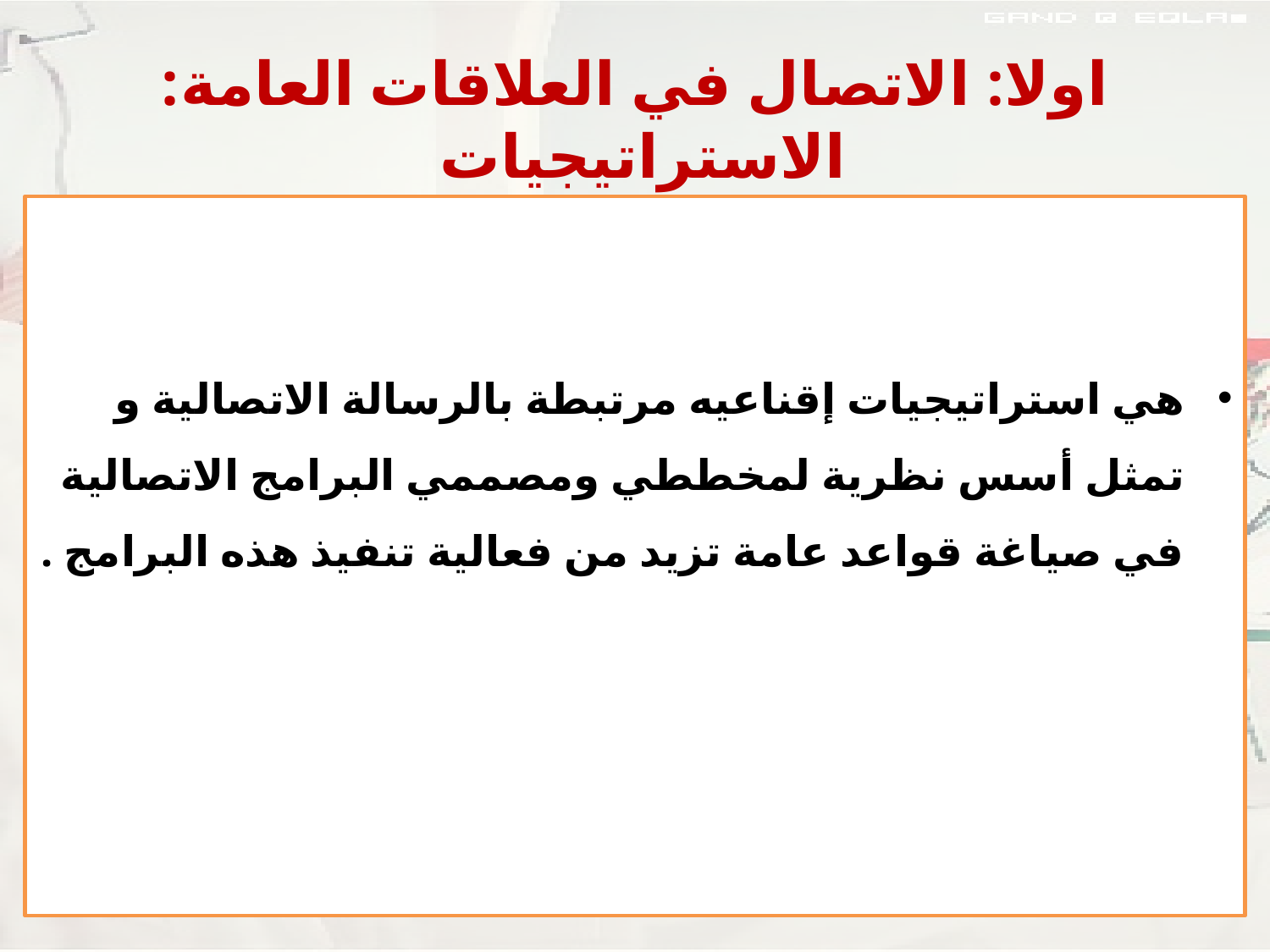

# اولا: الاتصال في العلاقات العامة: الاستراتيجيات

هي استراتيجيات إقناعيه مرتبطة بالرسالة الاتصالية و تمثل أسس نظرية لمخططي ومصممي البرامج الاتصالية في صياغة قواعد عامة تزيد من فعالية تنفيذ هذه البرامج .